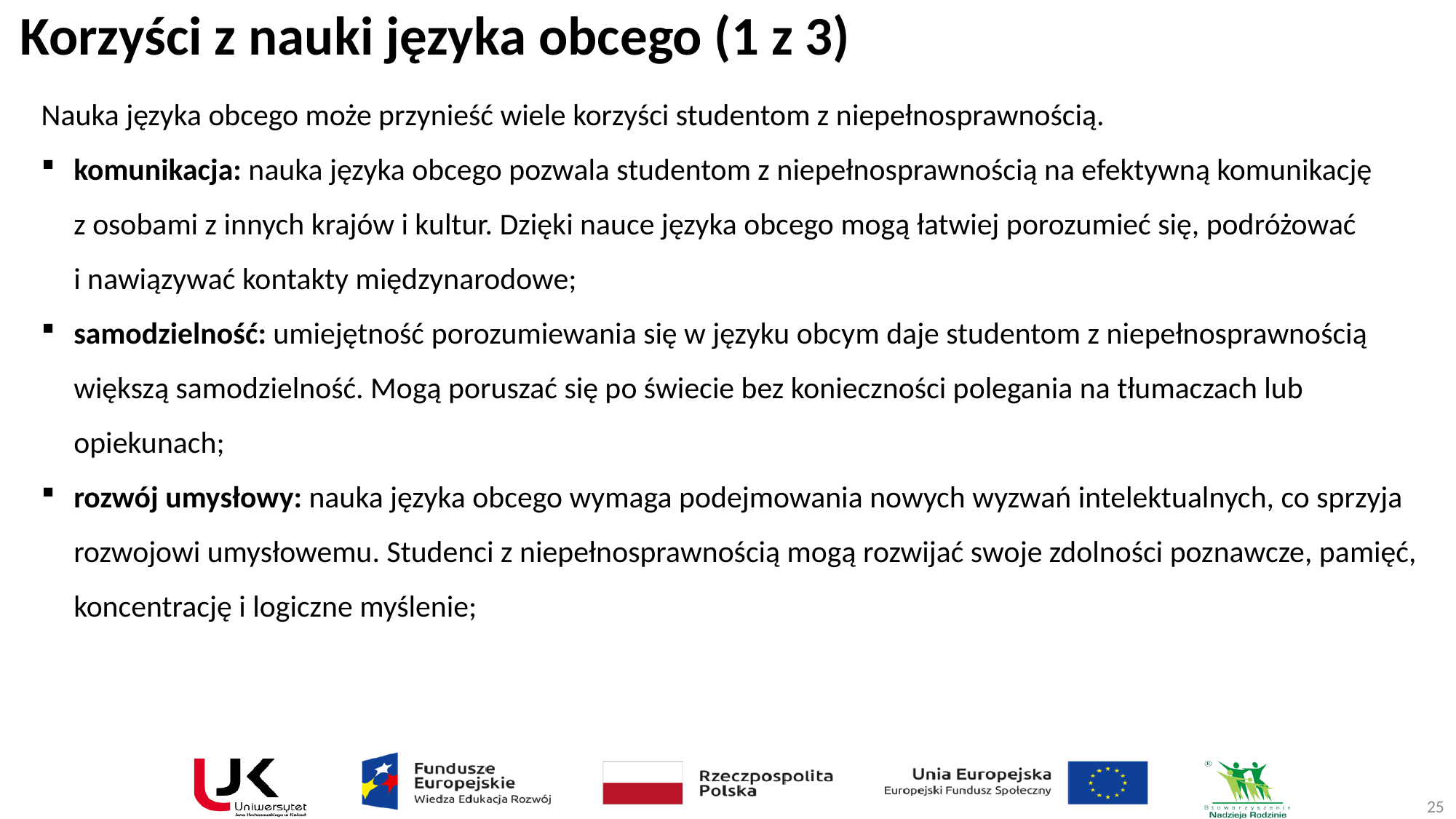

# Korzyści z nauki języka obcego (1 z 3)

Nauka języka obcego może przynieść wiele korzyści studentom z niepełnosprawnością.
komunikacja: nauka języka obcego pozwala studentom z niepełnosprawnością na efektywną komunikację
z osobami z innych krajów i kultur. Dzięki nauce języka obcego mogą łatwiej porozumieć się, podróżować
i nawiązywać kontakty międzynarodowe;
samodzielność: umiejętność porozumiewania się w języku obcym daje studentom z niepełnosprawnością większą samodzielność. Mogą poruszać się po świecie bez konieczności polegania na tłumaczach lub opiekunach;
rozwój umysłowy: nauka języka obcego wymaga podejmowania nowych wyzwań intelektualnych, co sprzyja rozwojowi umysłowemu. Studenci z niepełnosprawnością mogą rozwijać swoje zdolności poznawcze, pamięć, koncentrację i logiczne myślenie;
25